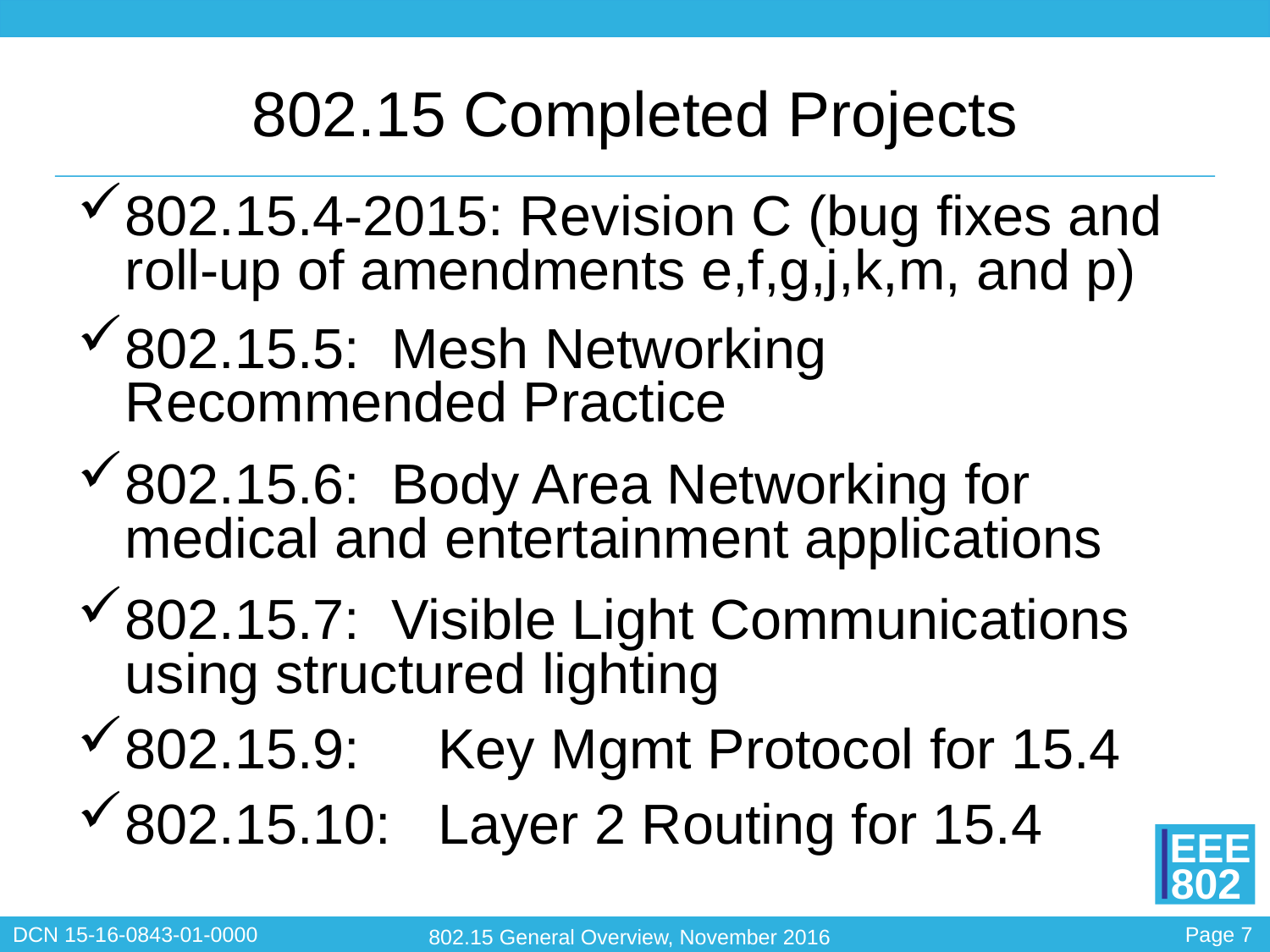

# 802.15 Completed Projects
802.15.4-2015: Revision C (bug fixes and roll-up of amendments e,f,g,j,k,m, and p)

802.15.5:  Mesh Networking Recommended Practice

802.15.6:  Body Area Networking for medical and entertainment applications

802.15.7:  Visible Light Communications using structured lighting
802.15.9:     Key Mgmt Protocol for 15.4
802.15.10:   Layer 2 Routing for 15.4